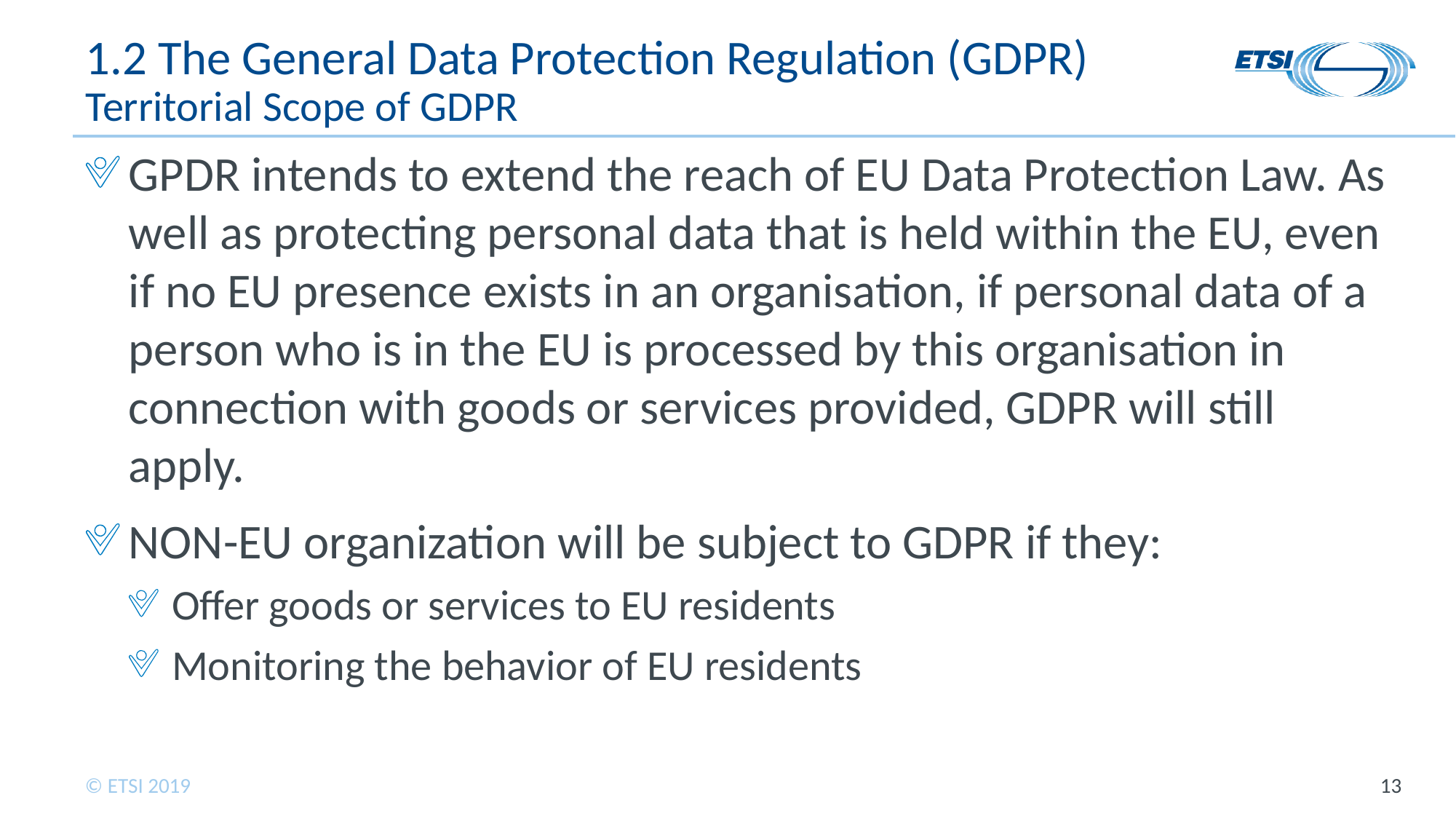

# 1.2 The General Data Protection Regulation (GDPR) Territorial Scope of GDPR
GPDR intends to extend the reach of EU Data Protection Law. As well as protecting personal data that is held within the EU, even if no EU presence exists in an organisation, if personal data of a person who is in the EU is processed by this organisation in connection with goods or services provided, GDPR will still apply.
NON-EU organization will be subject to GDPR if they:
Offer goods or services to EU residents
Monitoring the behavior of EU residents